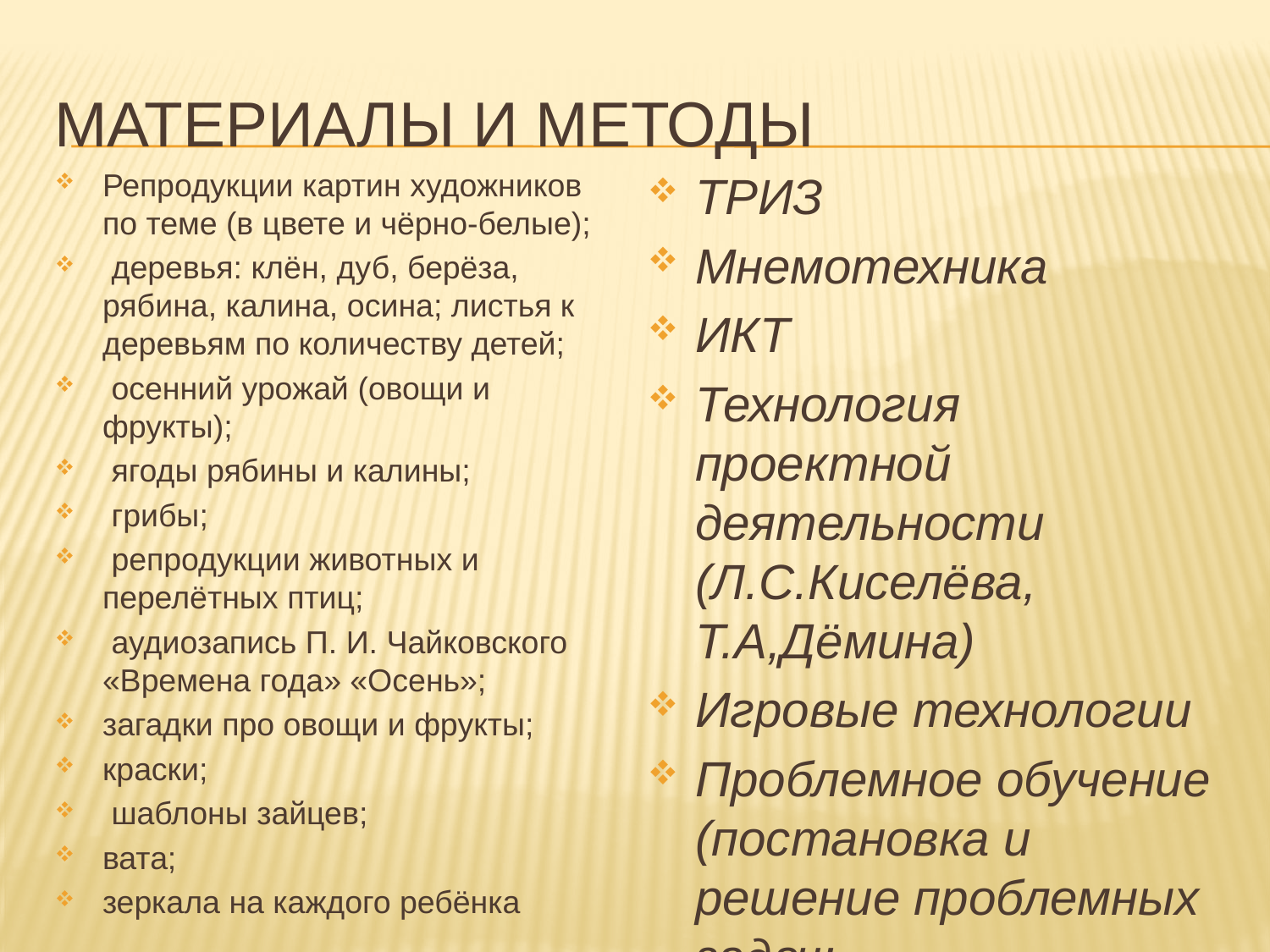

# Материалы и методы
Репродукции картин художников по теме (в цвете и чёрно-белые);
 деревья: клён, дуб, берёза, рябина, калина, осина; листья к деревьям по количеству детей;
 осенний урожай (овощи и фрукты);
 ягоды рябины и калины;
 грибы;
 репродукции животных и перелётных птиц;
 аудиозапись П. И. Чайковского «Времена года» «Осень»;
загадки про овощи и фрукты;
краски;
 шаблоны зайцев;
вата;
зеркала на каждого ребёнка

ТРИЗ
Мнемотехника
ИКТ
Технология проектной деятельности (Л.С.Киселёва, Т.А,Дёмина)
Игровые технологии
Проблемное обучение (постановка и решение проблемных задач; Т.С,Альтшуллер)